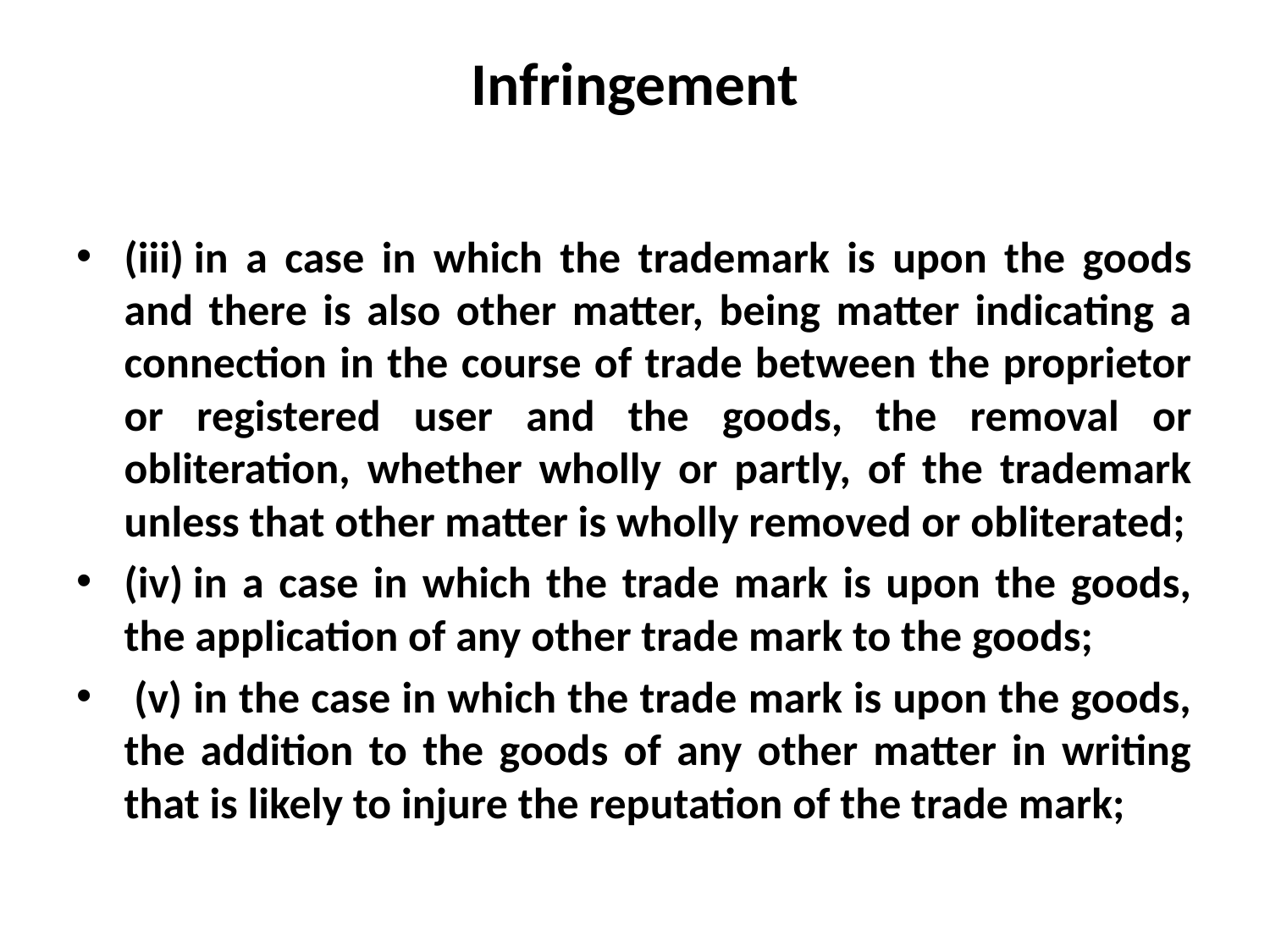

# Infringement
(iii) in a case in which the trademark is upon the goods and there is also other matter, being matter indicating a connection in the course of trade between the proprietor or registered user and the goods, the removal or obliteration, whether wholly or partly, of the trademark unless that other matter is wholly removed or obliterated;
(iv) in a case in which the trade mark is upon the goods, the application of any other trade mark to the goods;
 (v) in the case in which the trade mark is upon the goods, the addition to the goods of any other matter in writing that is likely to injure the reputation of the trade mark;